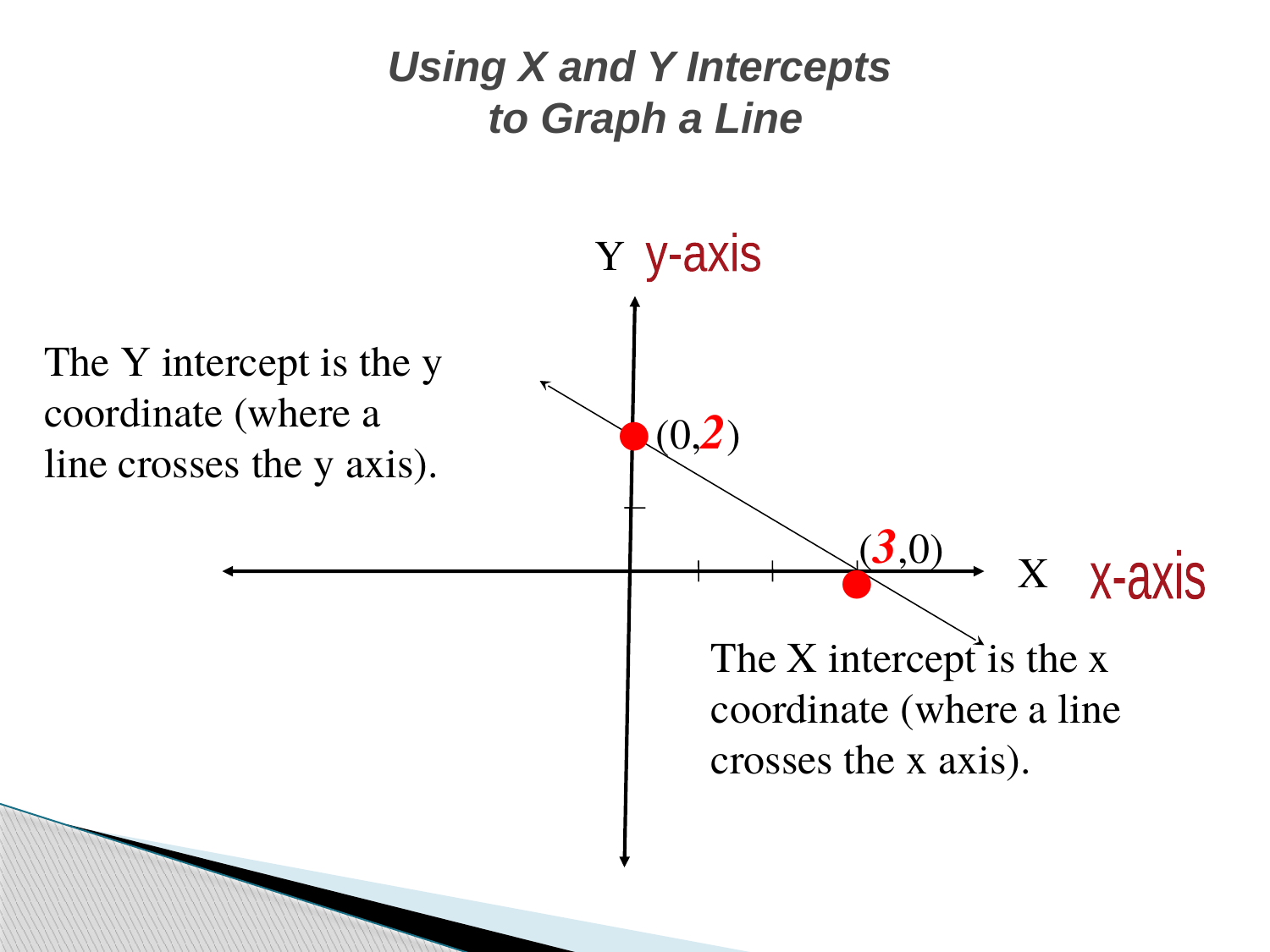

# Using X and Y Intercepts to Graph a Line
Y
y-axis

The Y intercept is the y coordinate (where a line crosses the y axis).
•

(0,2)

•
(3,0)
X
x-axis

The X intercept is the x coordinate (where a line crosses the x axis).